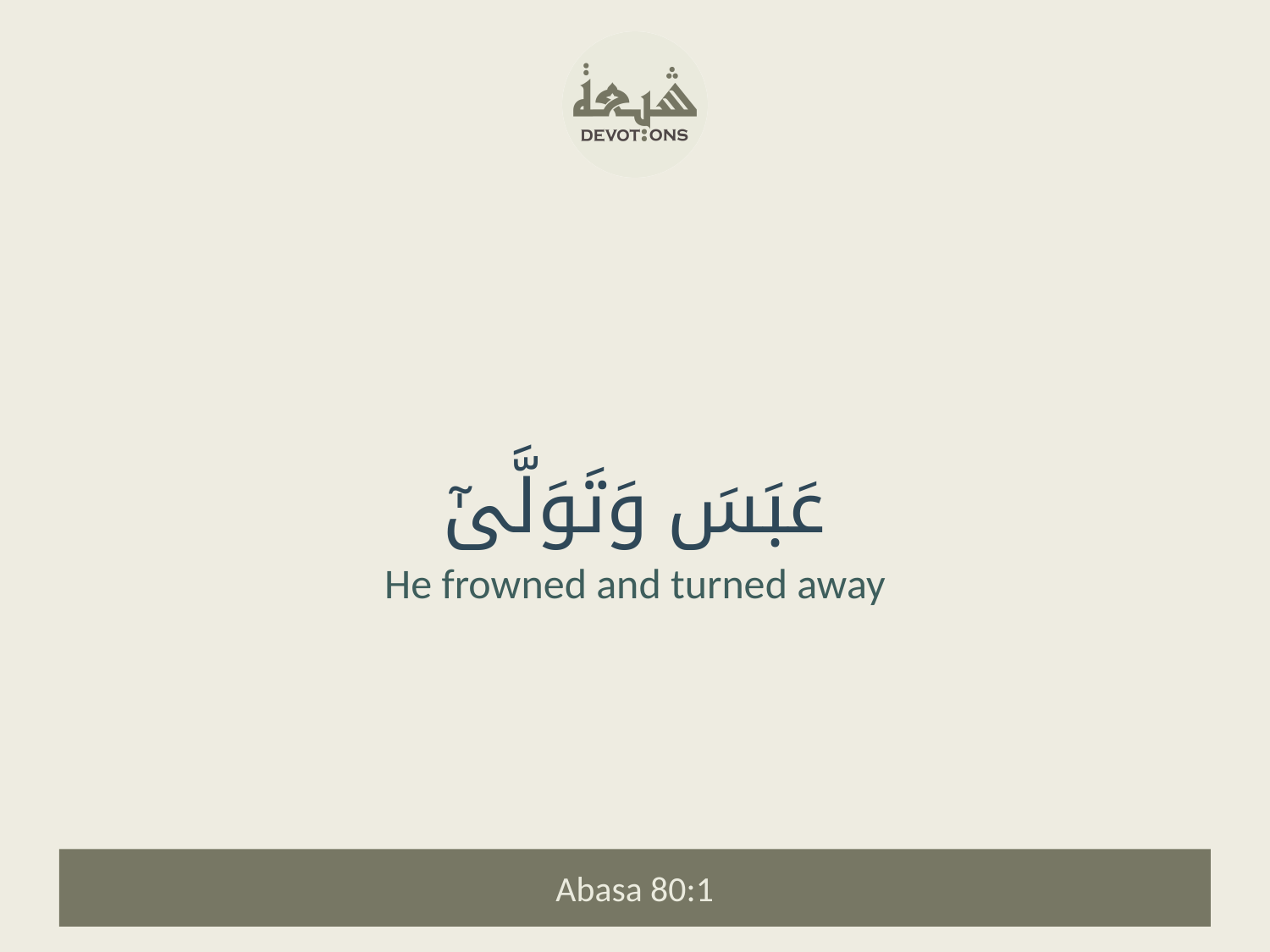

عَبَسَ وَتَوَلَّىٰٓ
He frowned and turned away
Abasa 80:1